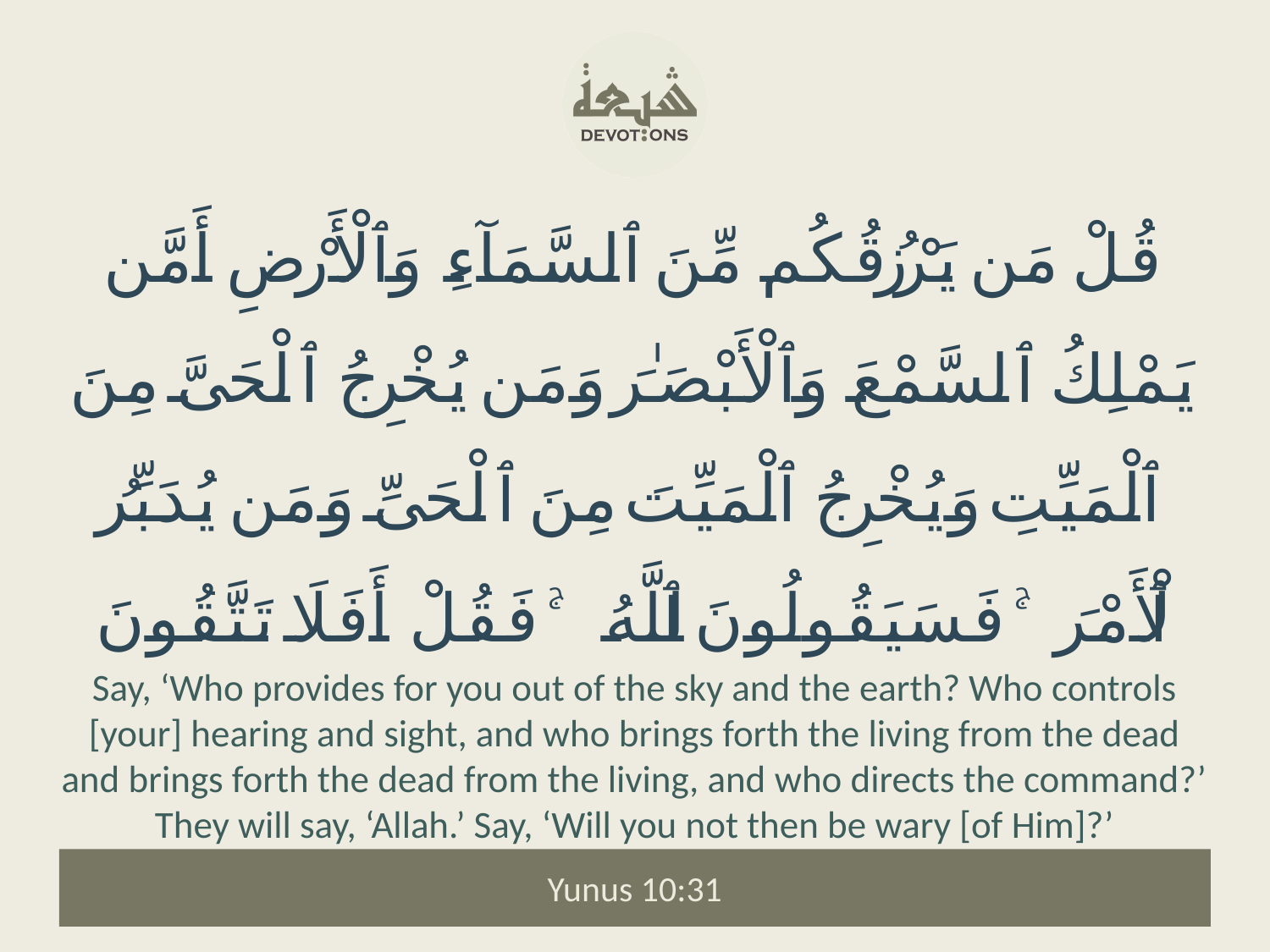

قُلْ مَن يَرْزُقُكُم مِّنَ ٱلسَّمَآءِ وَٱلْأَرْضِ أَمَّن يَمْلِكُ ٱلسَّمْعَ وَٱلْأَبْصَـٰرَ وَمَن يُخْرِجُ ٱلْحَىَّ مِنَ ٱلْمَيِّتِ وَيُخْرِجُ ٱلْمَيِّتَ مِنَ ٱلْحَىِّ وَمَن يُدَبِّرُ ٱلْأَمْرَ ۚ فَسَيَقُولُونَ ٱللَّهُ ۚ فَقُلْ أَفَلَا تَتَّقُونَ
Say, ‘Who provides for you out of the sky and the earth? Who controls [your] hearing and sight, and who brings forth the living from the dead and brings forth the dead from the living, and who directs the command?’ They will say, ‘Allah.’ Say, ‘Will you not then be wary [of Him]?’
Yunus 10:31